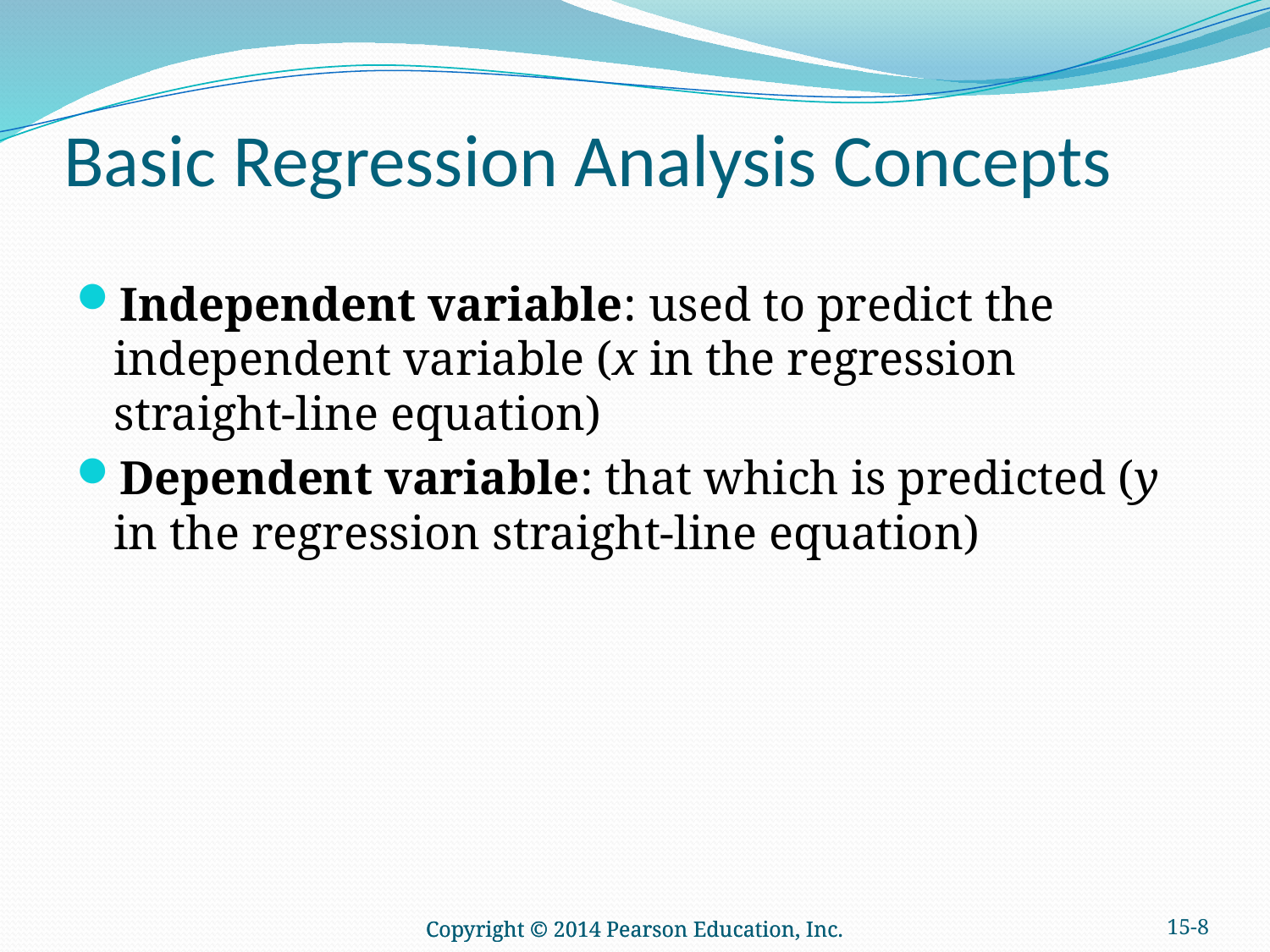

# Basic Regression Analysis Concepts
Independent variable: used to predict the independent variable (x in the regression straight-line equation)
Dependent variable: that which is predicted (y in the regression straight-line equation)